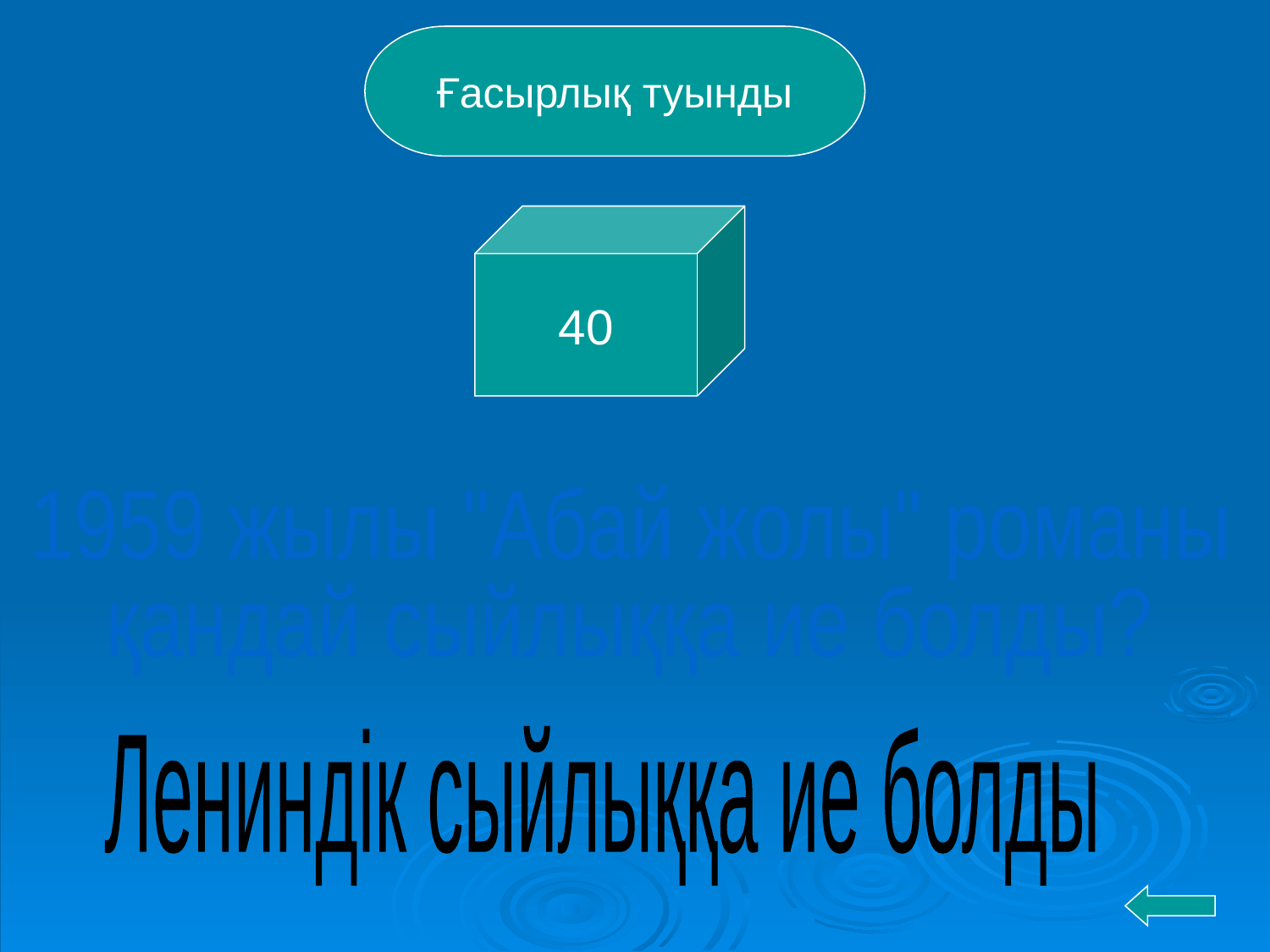

Ғасырлық туынды
40
1959 жылы "Абай жолы" романы
қандай сыйлыққа ие болды?
Лениндік сыйлыққа ие болды